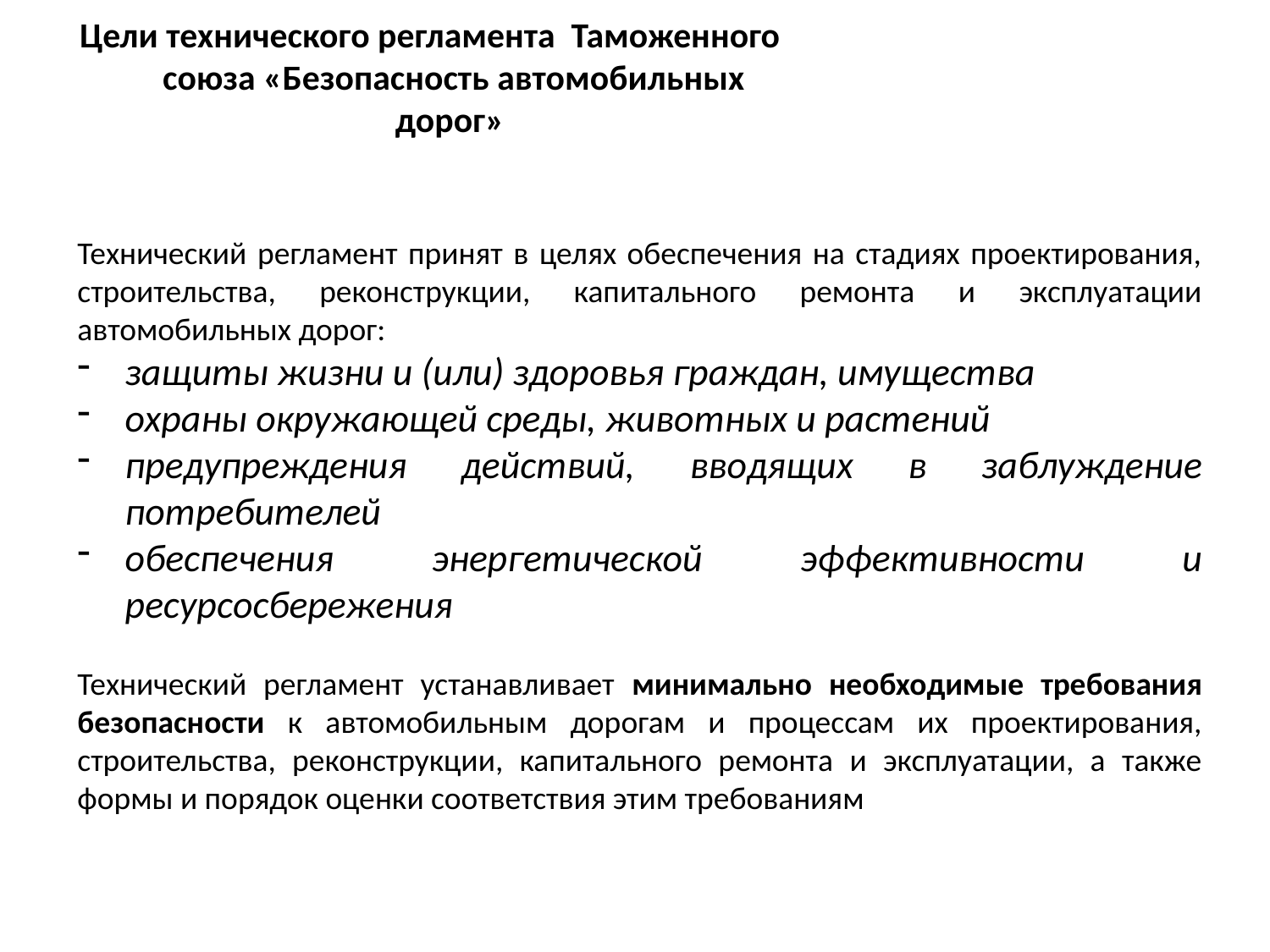

Цели технического регламента  Таможенного союза «Безопасность автомобильных дорог»
Технический регламент принят в целях обеспечения на стадиях проектирования, строительства, реконструкции, капитального ремонта и эксплуатации автомобильных дорог:
защиты жизни и (или) здоровья граждан, имущества
охраны окружающей среды, животных и растений
предупреждения действий, вводящих в заблуждение потребителей
обеспечения энергетической эффективности и ресурсосбережения

Технический регламент устанавливает минимально необходимые требования безопасности к автомобильным дорогам и процессам их проектирования, строительства, реконструкции, капитального ремонта и эксплуатации, а также формы и порядок оценки соответствия этим требованиям